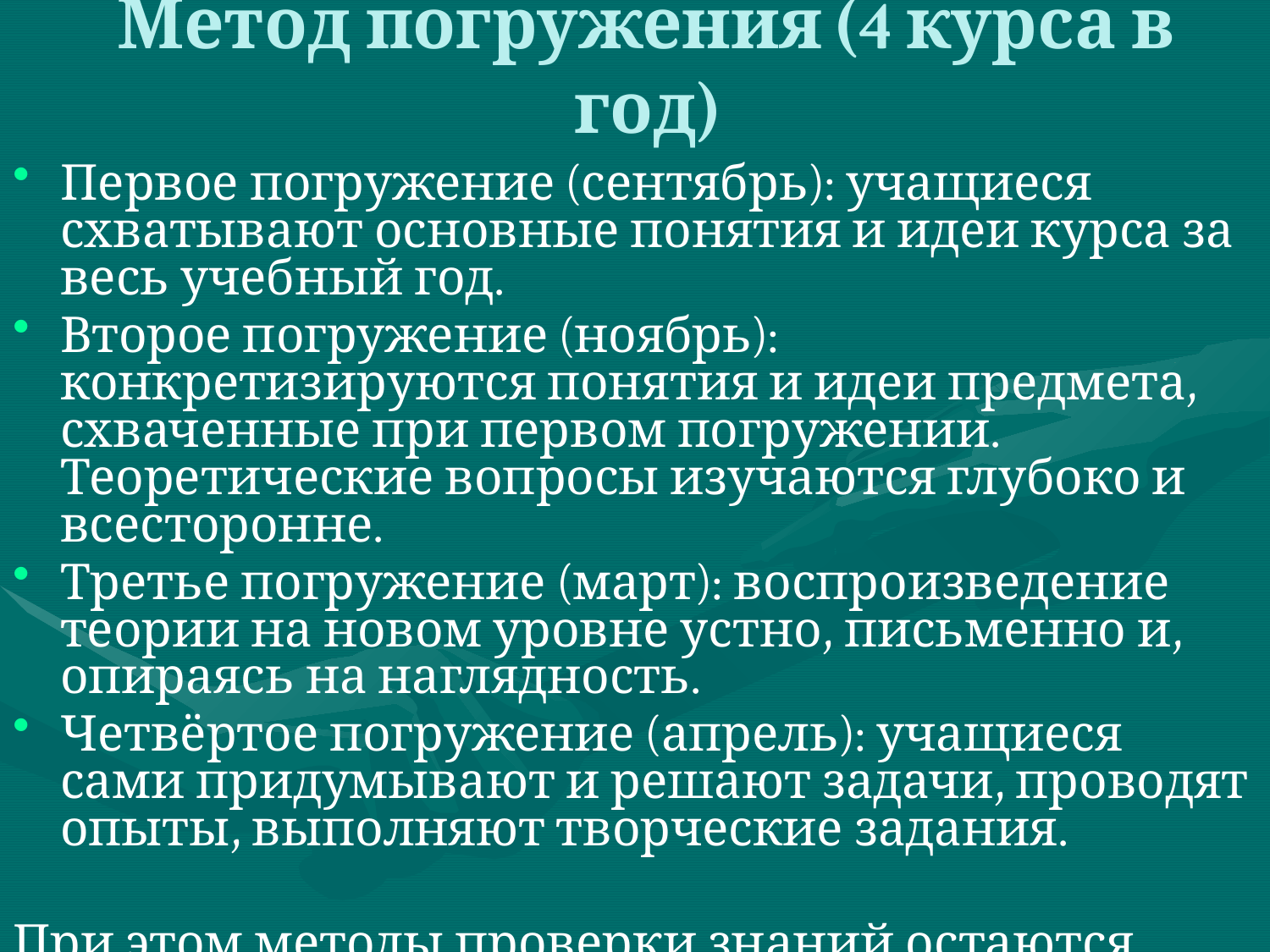

# Метод погружения (4 курса в год)
Первое погружение (сентябрь): учащиеся схватывают основные понятия и идеи курса за весь учебный год.
Второе погружение (ноябрь): конкретизируются понятия и идеи предмета, схваченные при первом погружении. Теоретические вопросы изучаются глубоко и всесторонне.
Третье погружение (март): воспроизведение теории на новом уровне устно, письменно и, опираясь на наглядность.
Четвёртое погружение (апрель): учащиеся сами придумывают и решают задачи, проводят опыты, выполняют творческие задания.

При этом методы проверки знаний остаются традиционными.